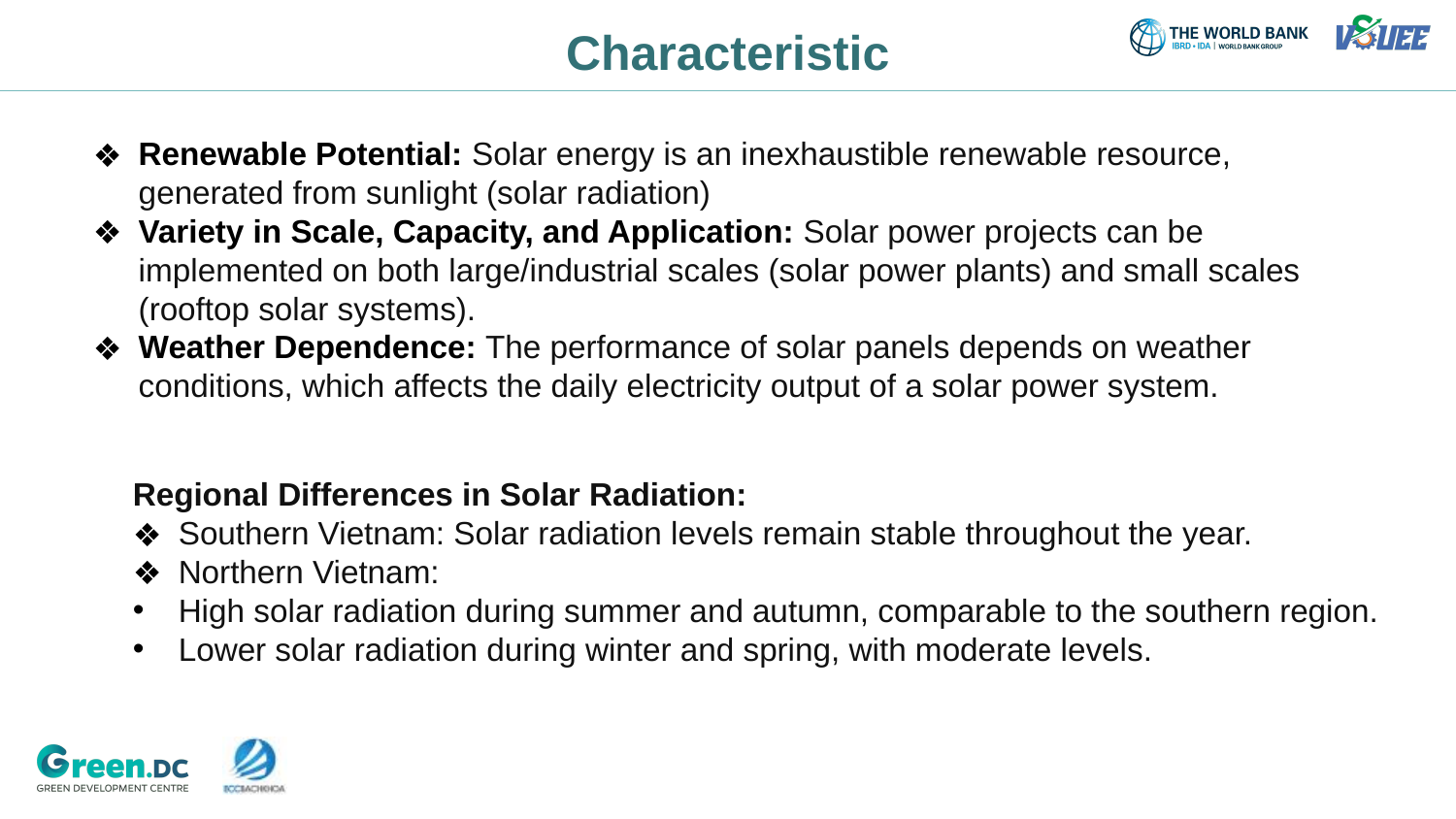

Characteristic
Renewable Potential: Solar energy is an inexhaustible renewable resource, generated from sunlight (solar radiation)
Variety in Scale, Capacity, and Application: Solar power projects can be implemented on both large/industrial scales (solar power plants) and small scales (rooftop solar systems).
Weather Dependence: The performance of solar panels depends on weather conditions, which affects the daily electricity output of a solar power system.
Regional Differences in Solar Radiation:
Southern Vietnam: Solar radiation levels remain stable throughout the year.
Northern Vietnam:
High solar radiation during summer and autumn, comparable to the southern region.
Lower solar radiation during winter and spring, with moderate levels.